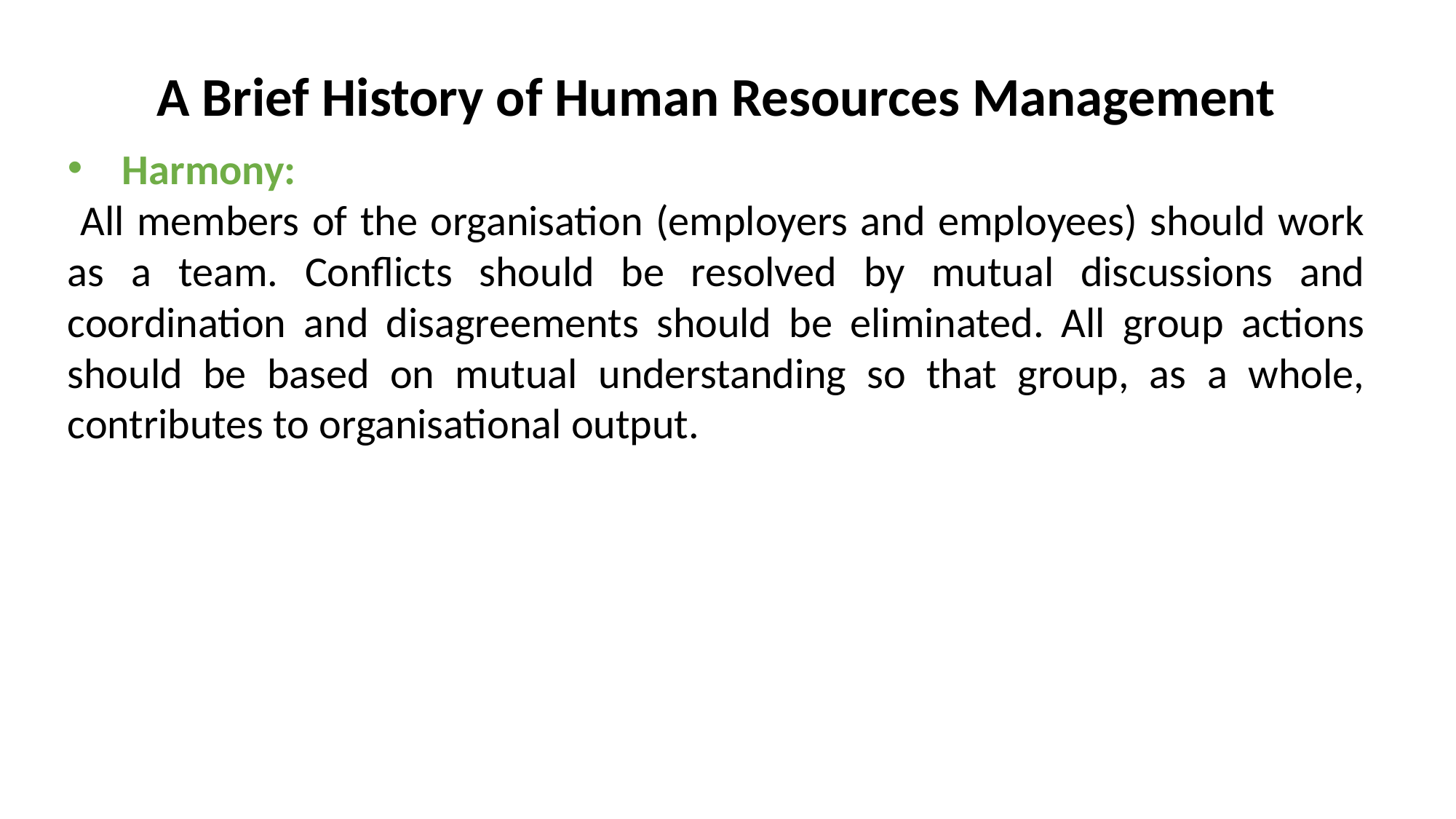

A Brief History of Human Resources Management
Harmony:
 All members of the organisation (employers and employees) should work as a team. Conflicts should be resolved by mutual discussions and coordination and disagreements should be eliminated. All group actions should be based on mutual understanding so that group, as a whole, contributes to organisational output.